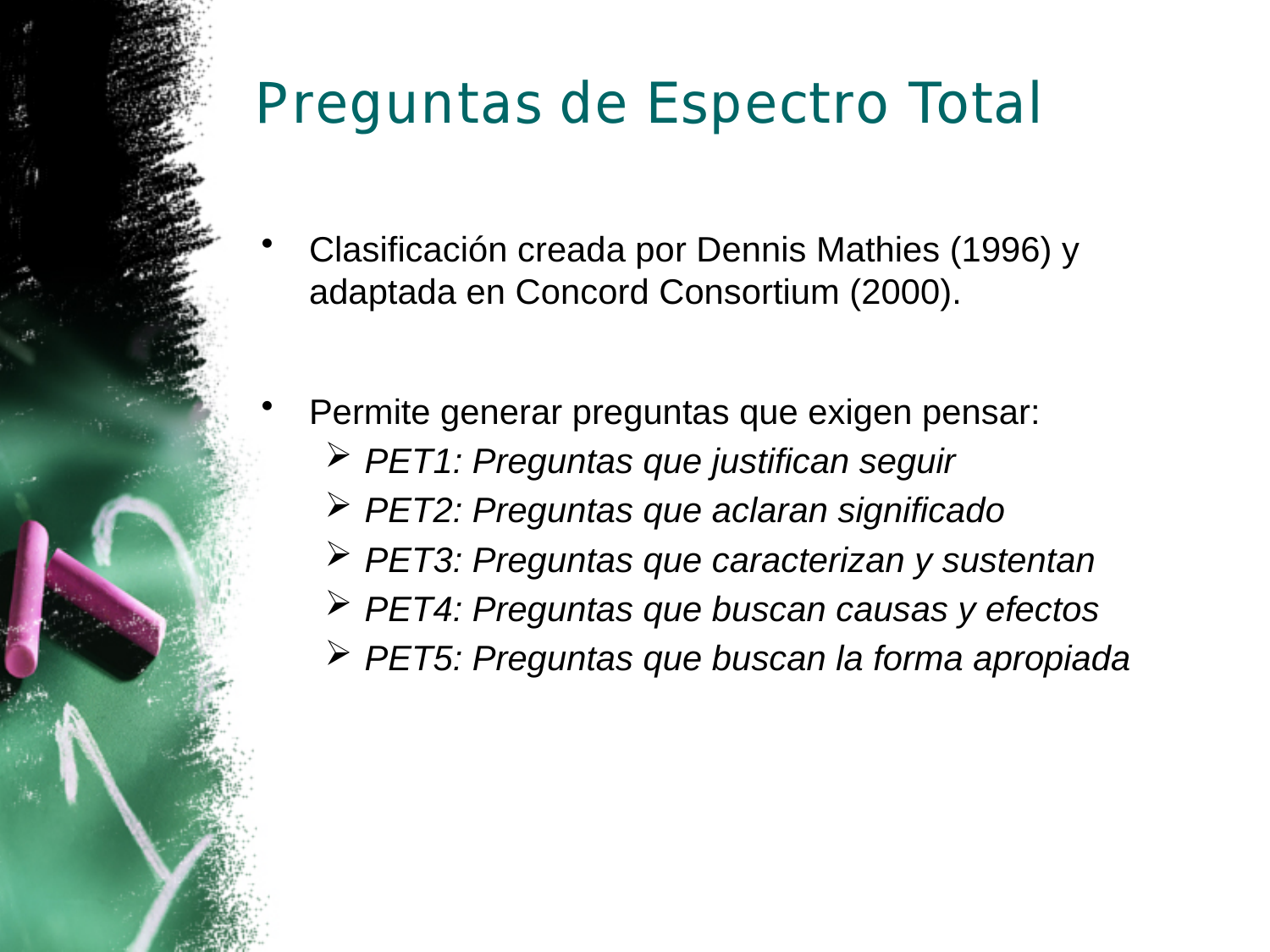

Preguntas de Espectro Total
Clasificación creada por Dennis Mathies (1996) y adaptada en Concord Consortium (2000).

Permite generar preguntas que exigen pensar:
PET1: Preguntas que justifican seguir
PET2: Preguntas que aclaran significado
PET3: Preguntas que caracterizan y sustentan
PET4: Preguntas que buscan causas y efectos
PET5: Preguntas que buscan la forma apropiada